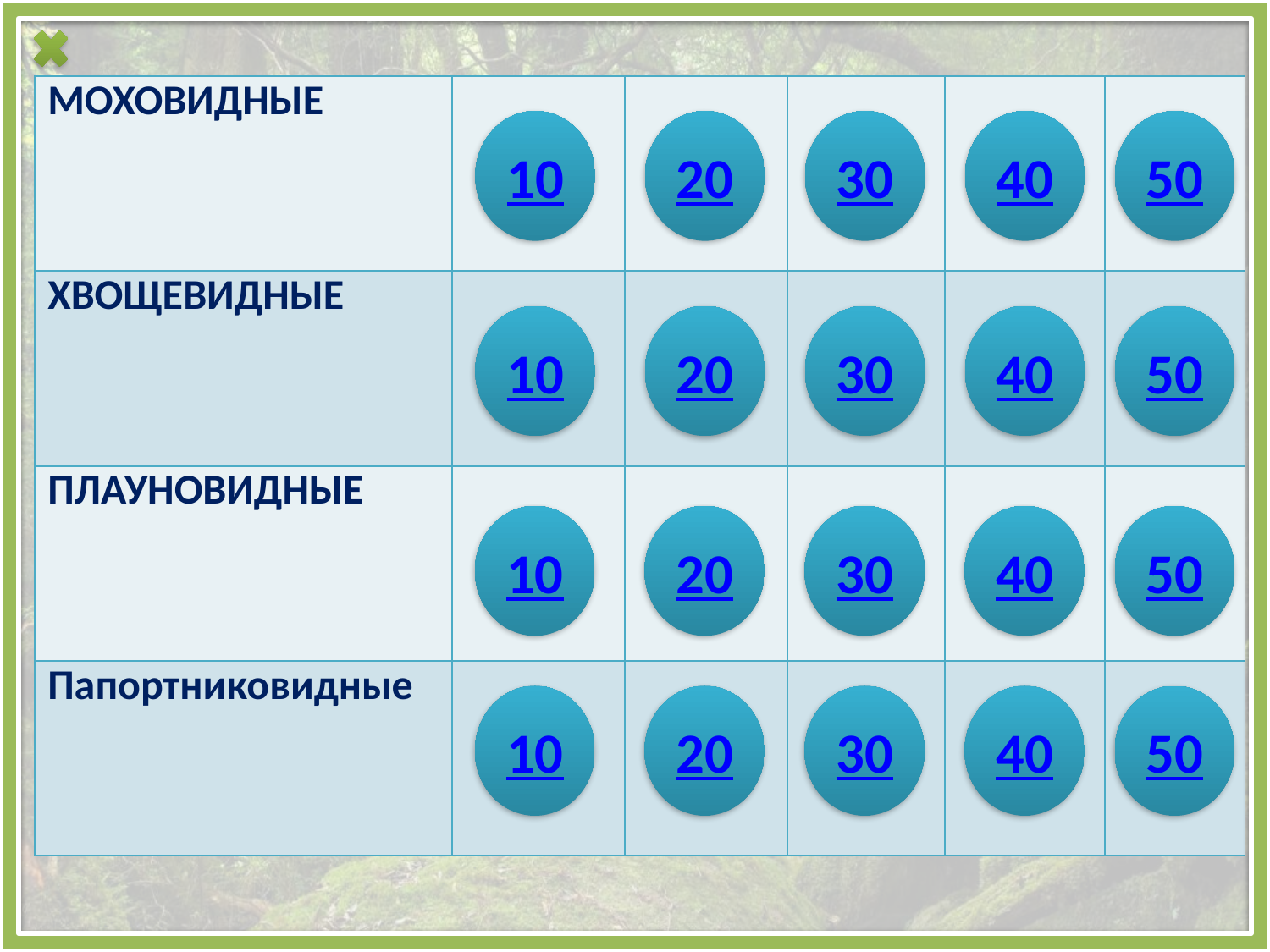

| МОХОВИДНЫЕ |  |  |  |  |  |
| --- | --- | --- | --- | --- | --- |
| ХВОЩЕВИДНЫЕ |  |  |  |  |  |
| ПЛАУНОВИДНЫЕ |  |  |  |  |  |
| Папортниковидные |  |  |  |  |  |
10
20
30
40
50
10
20
30
40
50
10
20
30
40
50
10
20
30
40
50